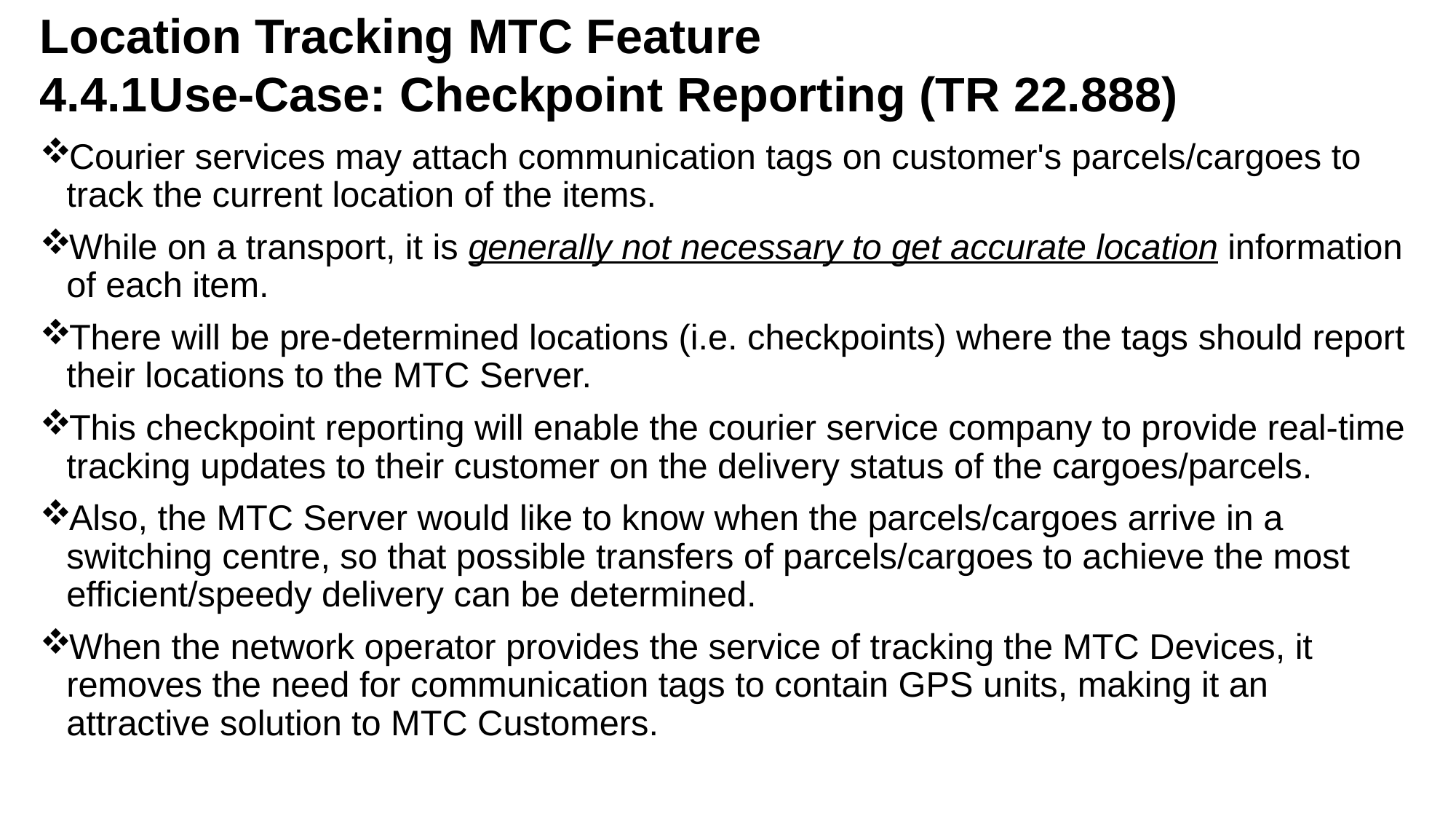

# Location Tracking MTC Feature 4.4.1	Use-Case: Checkpoint Reporting (TR 22.888)
Courier services may attach communication tags on customer's parcels/cargoes to track the current location of the items.
While on a transport, it is generally not necessary to get accurate location information of each item.
There will be pre-determined locations (i.e. checkpoints) where the tags should report their locations to the MTC Server.
This checkpoint reporting will enable the courier service company to provide real-time tracking updates to their customer on the delivery status of the cargoes/parcels.
Also, the MTC Server would like to know when the parcels/cargoes arrive in a switching centre, so that possible transfers of parcels/cargoes to achieve the most efficient/speedy delivery can be determined.
When the network operator provides the service of tracking the MTC Devices, it removes the need for communication tags to contain GPS units, making it an attractive solution to MTC Customers.